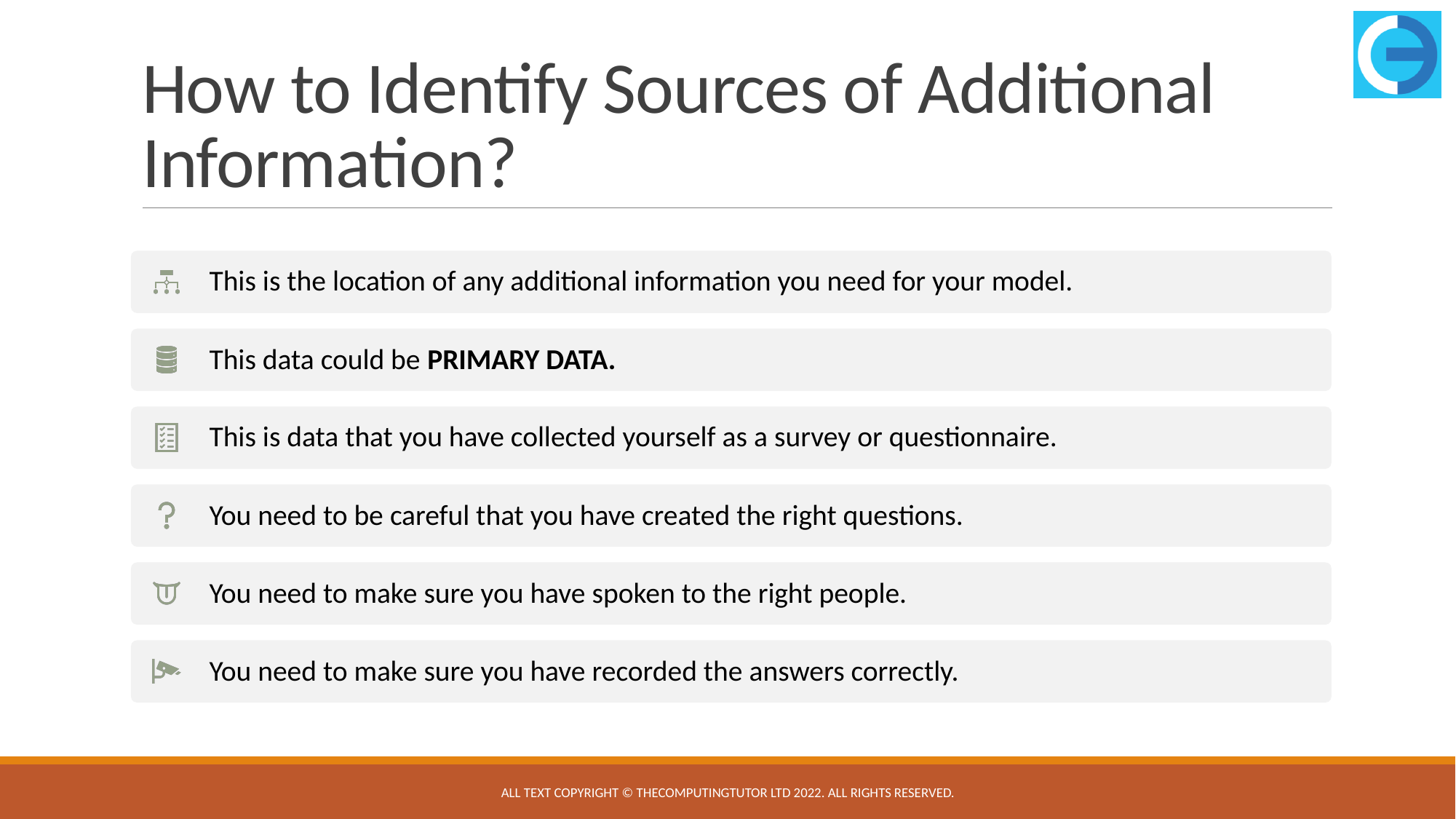

# How to Identify Sources of Additional Information?
This is the location of any additional information you need for your model.
This data could be PRIMARY DATA.
This is data that you have collected yourself as a survey or questionnaire.
You need to be careful that you have created the right questions.
You need to make sure you have spoken to the right people.
You need to make sure you have recorded the answers correctly.
All text copyright © TheComputingTutor Ltd 2022. All rights Reserved.